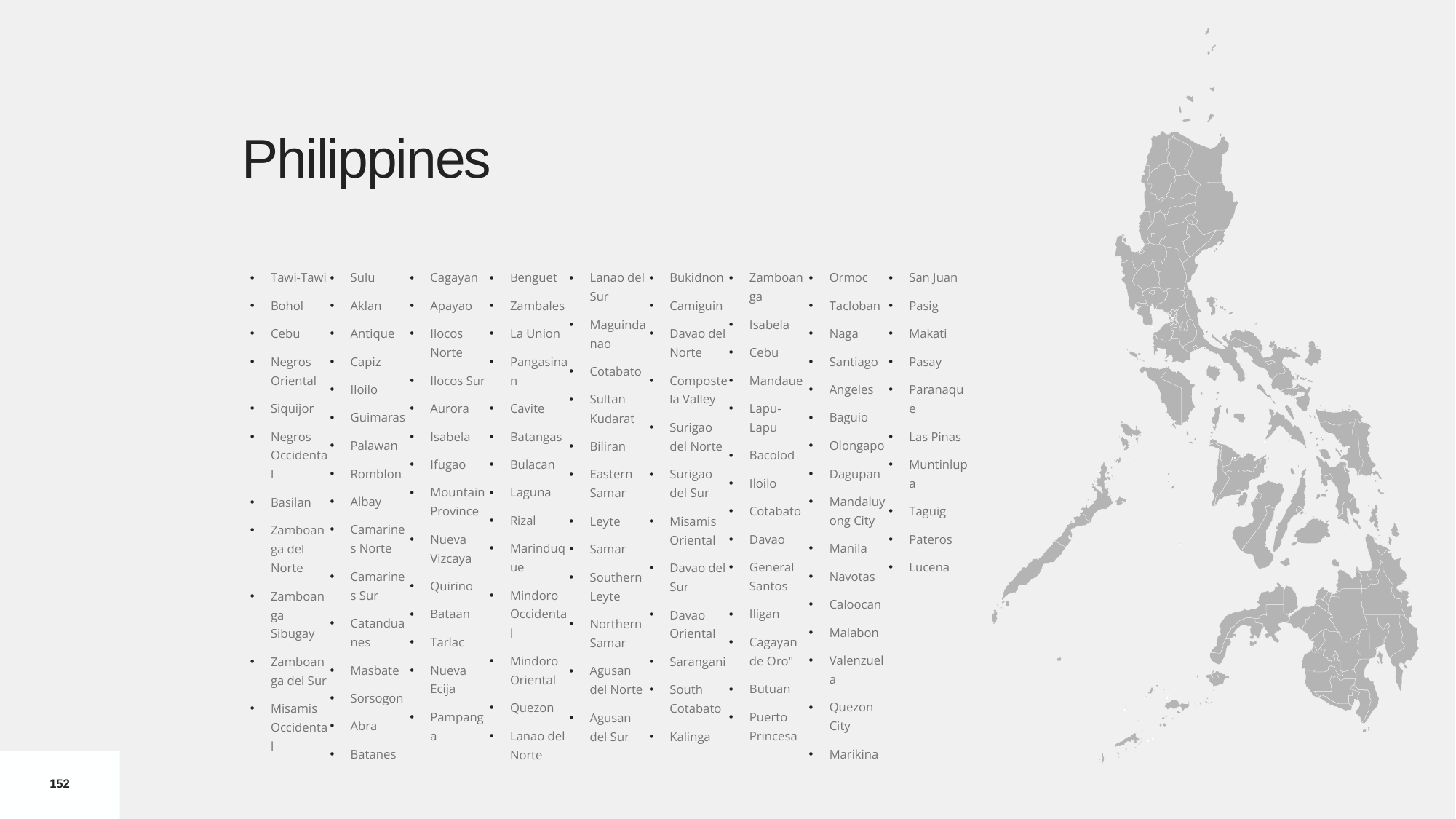

# Philippines
Tawi-Tawi
Bohol
Cebu
Negros Oriental
Siquijor
Negros Occidental
Basilan
Zamboanga del Norte
Zamboanga Sibugay
Zamboanga del Sur
Misamis Occidental
Sulu
Aklan
Antique
Capiz
Iloilo
Guimaras
Palawan
Romblon
Albay
Camarines Norte
Camarines Sur
Catanduanes
Masbate
Sorsogon
Abra
Batanes
Cagayan
Apayao
Ilocos Norte
Ilocos Sur
Aurora
Isabela
Ifugao
Mountain Province
Nueva Vizcaya
Quirino
Bataan
Tarlac
Nueva Ecija
Pampanga
Benguet
Zambales
La Union
Pangasinan
Cavite
Batangas
Bulacan
Laguna
Rizal
Marinduque
Mindoro Occidental
Mindoro Oriental
Quezon
Lanao del Norte
Lanao del Sur
Maguindanao
Cotabato
Sultan Kudarat
Biliran
Eastern Samar
Leyte
Samar
Southern Leyte
Northern Samar
Agusan del Norte
Agusan del Sur
Bukidnon
Camiguin
Davao del Norte
Compostela Valley
Surigao del Norte
Surigao del Sur
Misamis Oriental
Davao del Sur
Davao Oriental
Sarangani
South Cotabato
Kalinga
Zamboanga
Isabela
Cebu
Mandaue
Lapu-Lapu
Bacolod
Iloilo
Cotabato
Davao
General Santos
Iligan
Cagayan de Oro"
Butuan
Puerto Princesa
Ormoc
Tacloban
Naga
Santiago
Angeles
Baguio
Olongapo
Dagupan
Mandaluyong City
Manila
Navotas
Caloocan
Malabon
Valenzuela
Quezon City
Marikina
San Juan
Pasig
Makati
Pasay
Paranaque
Las Pinas
Muntinlupa
Taguig
Pateros
Lucena